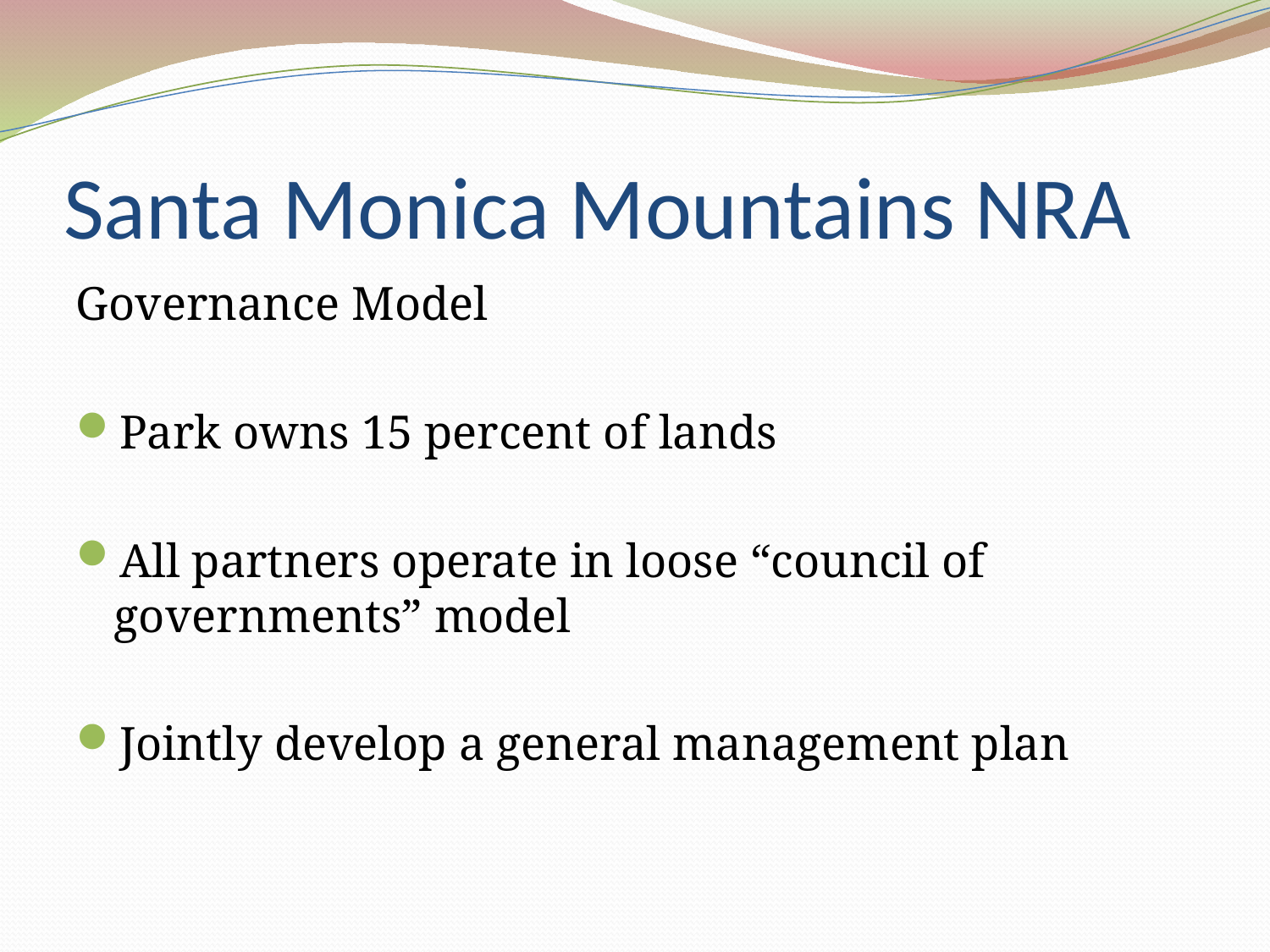

# Santa Monica Mountains NRA
Governance Model

Park owns 15 percent of lands

All partners operate in loose “council of governments” model

Jointly develop a general management plan